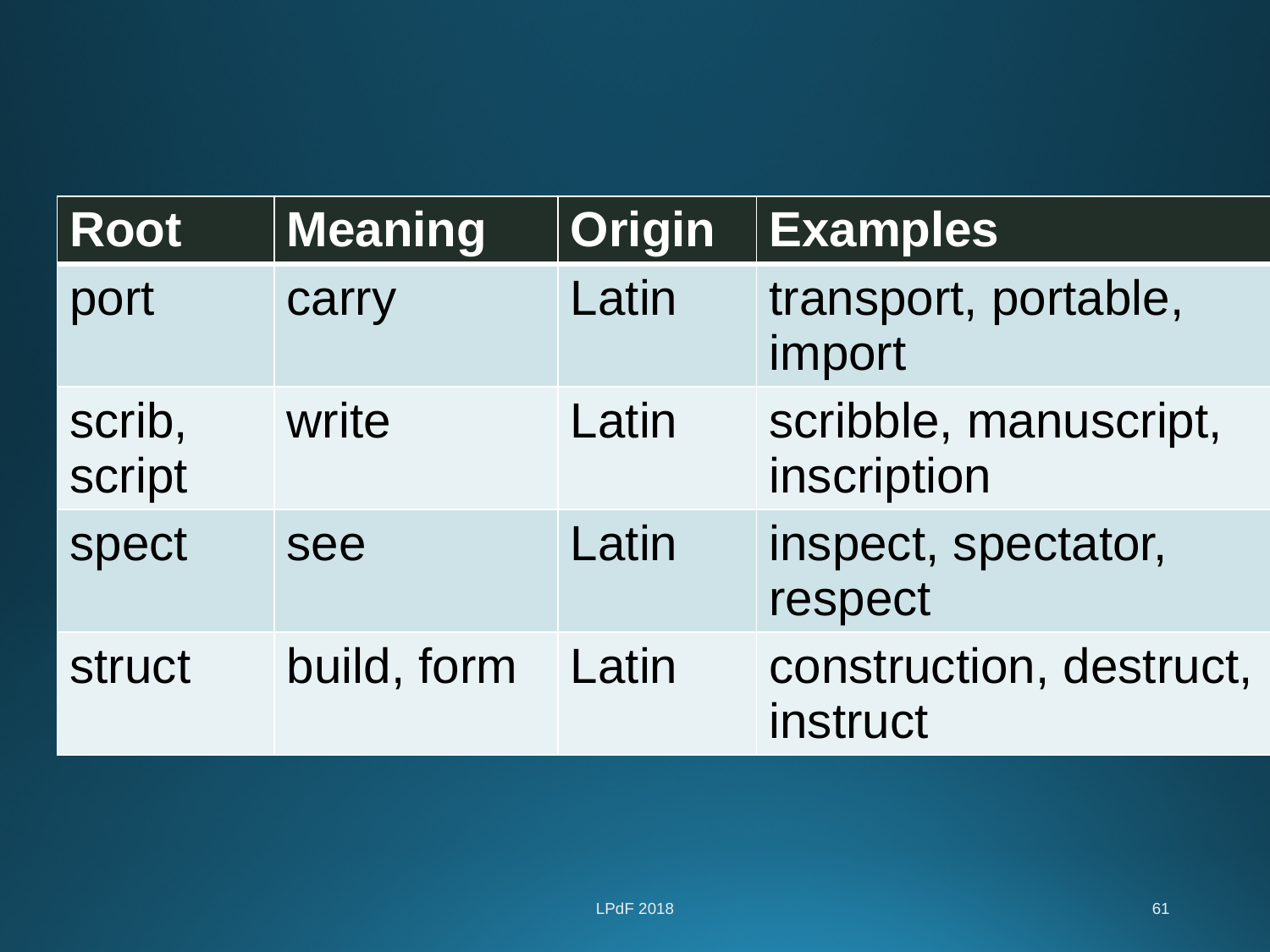

| Root | Meaning | Origin | Examples |
| --- | --- | --- | --- |
| port | carry | Latin | transport, portable, import |
| scrib, script | write | Latin | scribble, manuscript, inscription |
| spect | see | Latin | inspect, spectator, respect |
| struct | build, form | Latin | construction, destruct, instruct |
LPdF 2018
61